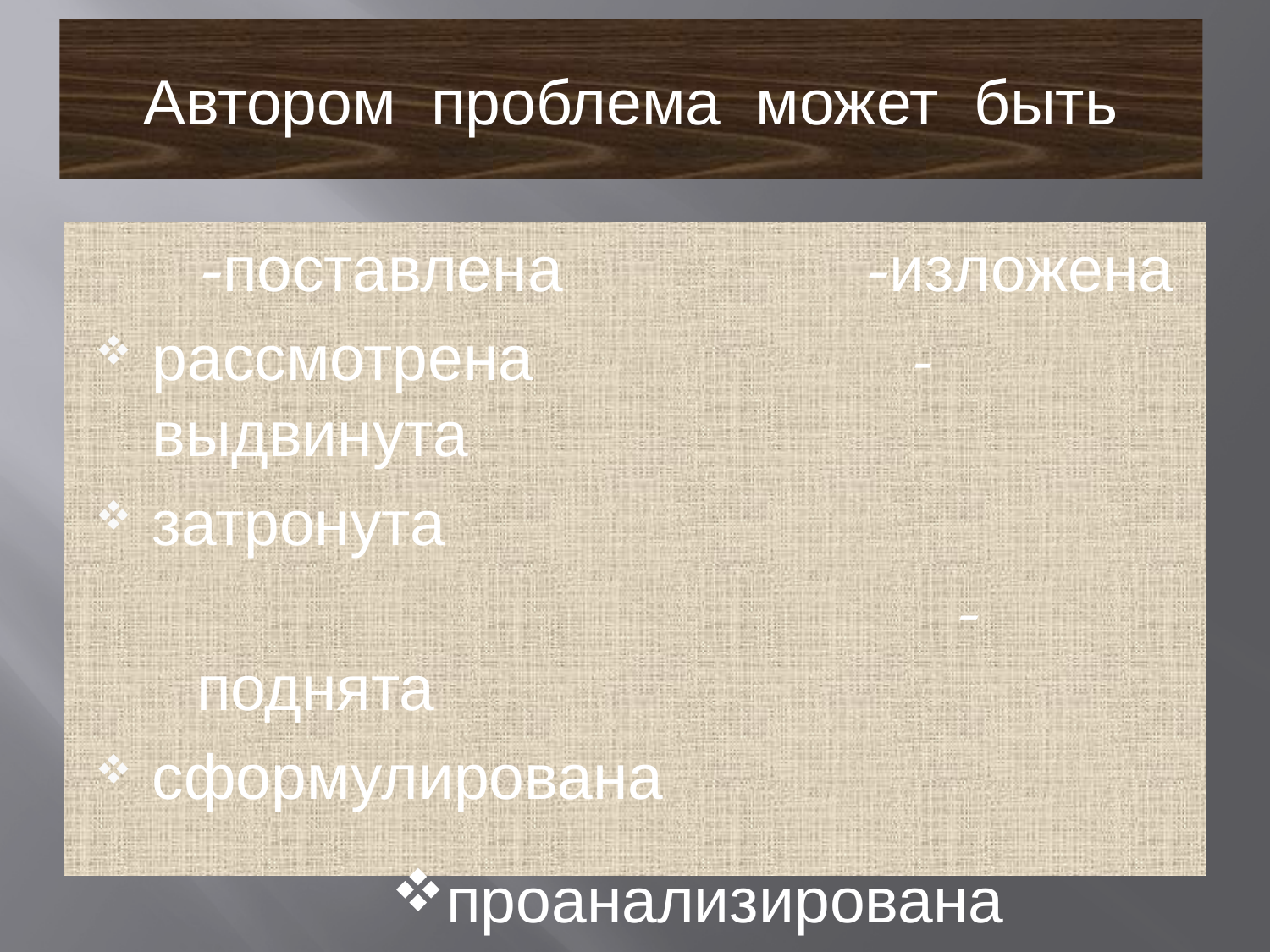

# Автором  проблема  может  быть
-поставлена			-изложена
рассмотрена			-выдвинута
затронута
							-поднята
сформулирована

проанализирована